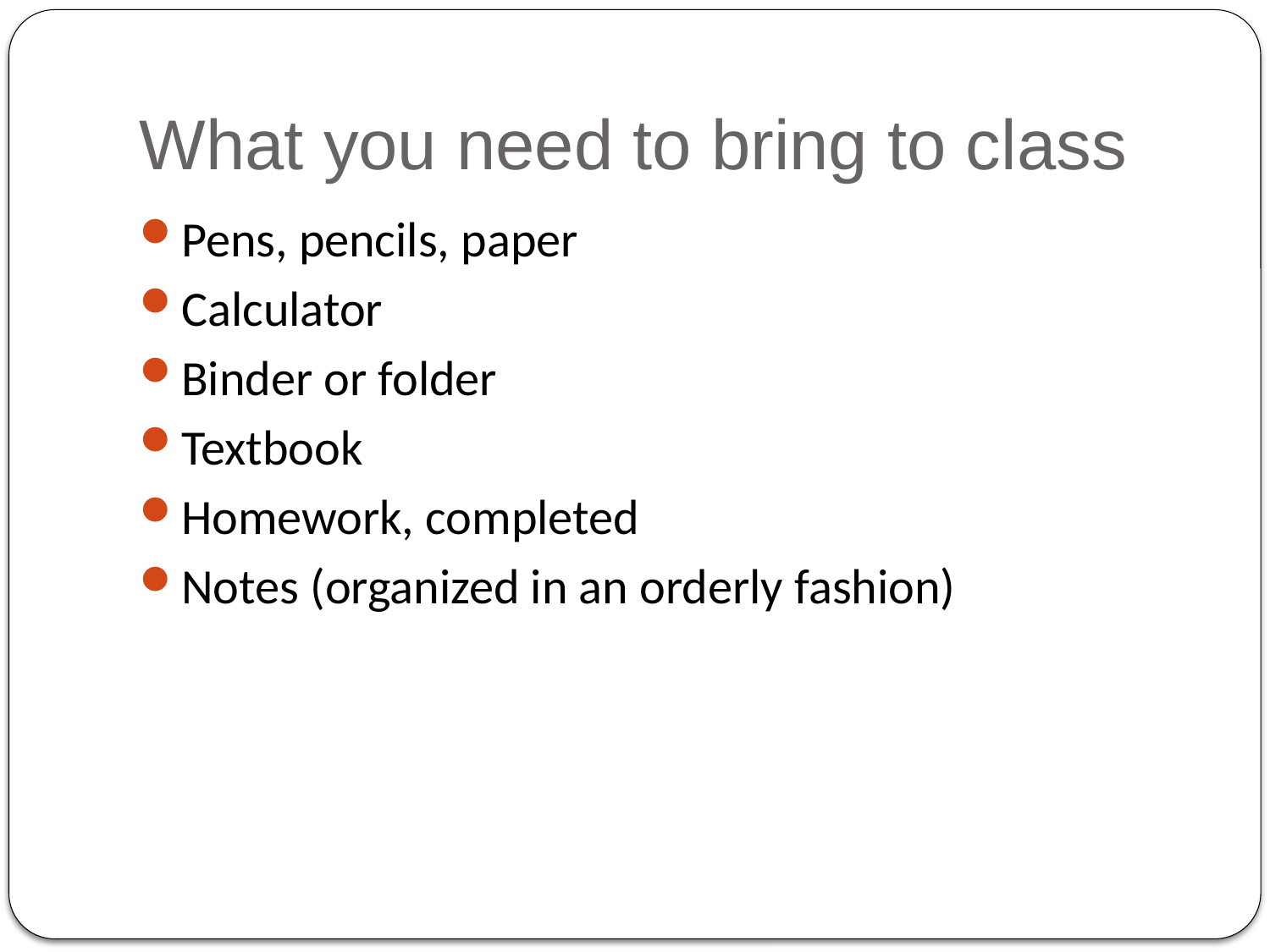

# What you need to bring to class
Pens, pencils, paper
Calculator
Binder or folder
Textbook
Homework, completed
Notes (organized in an orderly fashion)